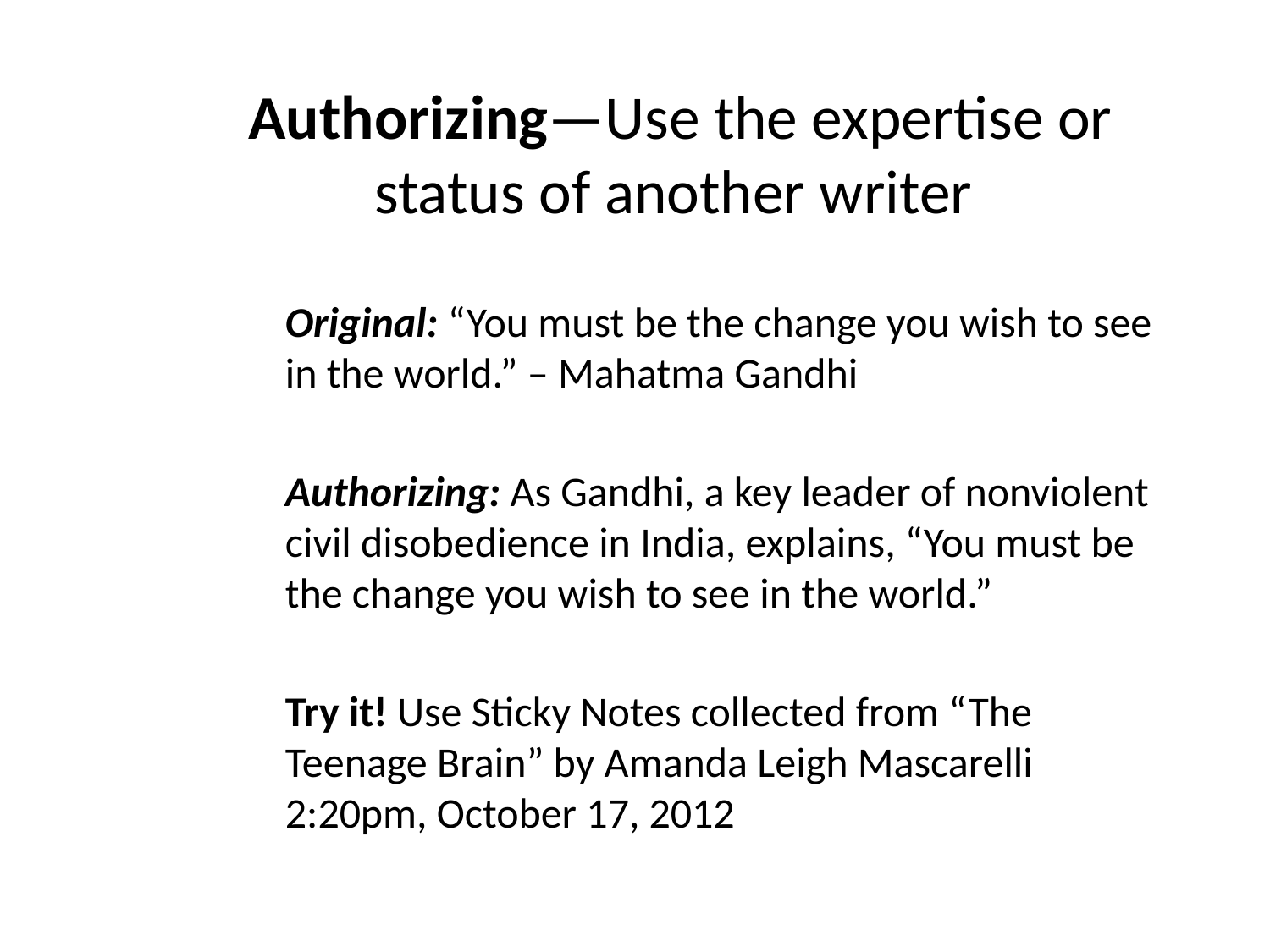

# Authorizing—Use the expertise or status of another writer
Original: “You must be the change you wish to see in the world.” – Mahatma Gandhi

Authorizing: As Gandhi, a key leader of nonviolent civil disobedience in India, explains, “You must be the change you wish to see in the world.”

Try it! Use Sticky Notes collected from “The Teenage Brain” by Amanda Leigh Mascarelli 2:20pm, October 17, 2012